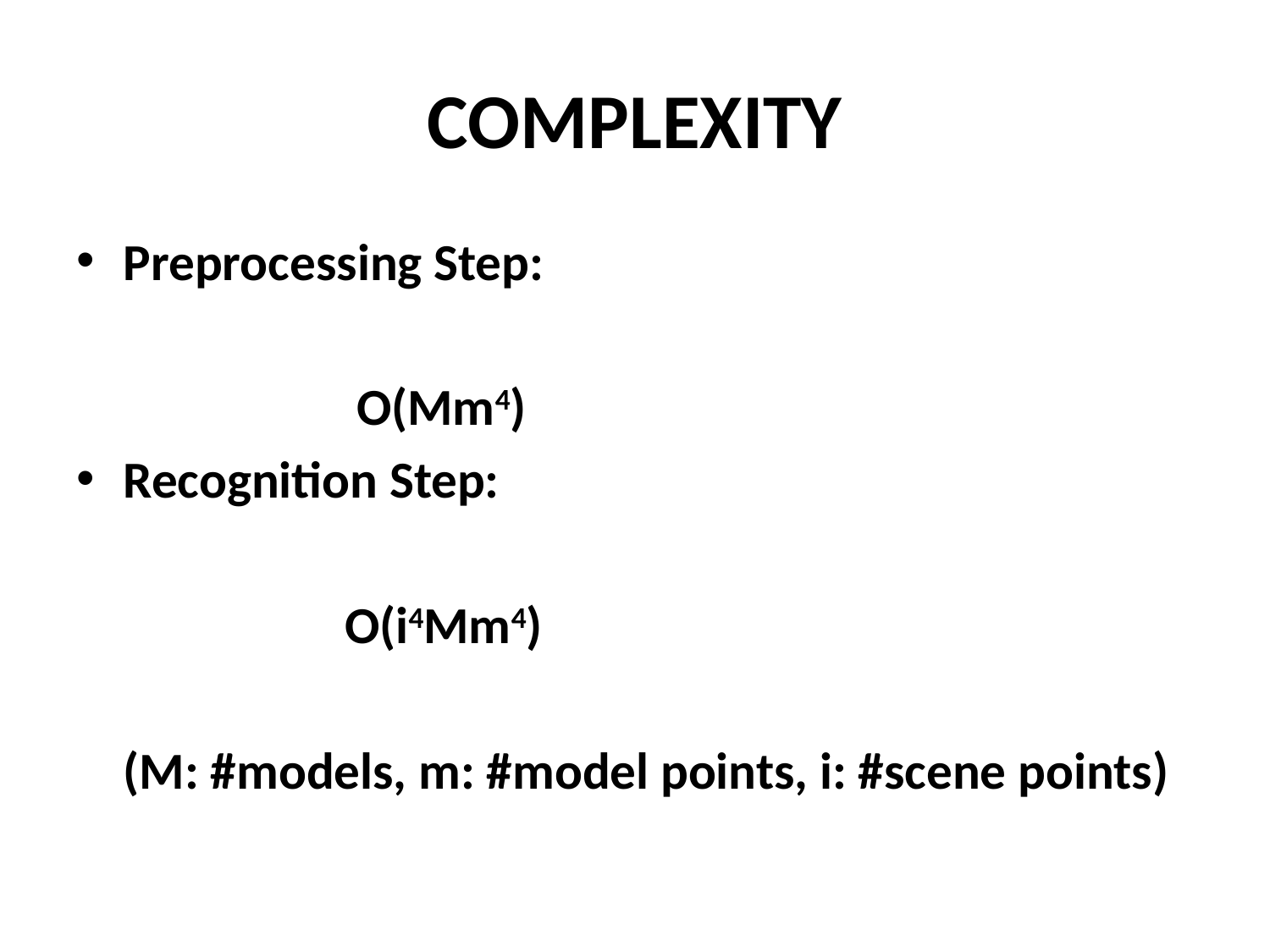

# COMPLEXITY
Preprocessing Step:

			                    O(Mm4)
Recognition Step:

			                   O(i4Mm4)

	(M: #models, m: #model points, i: #scene points)